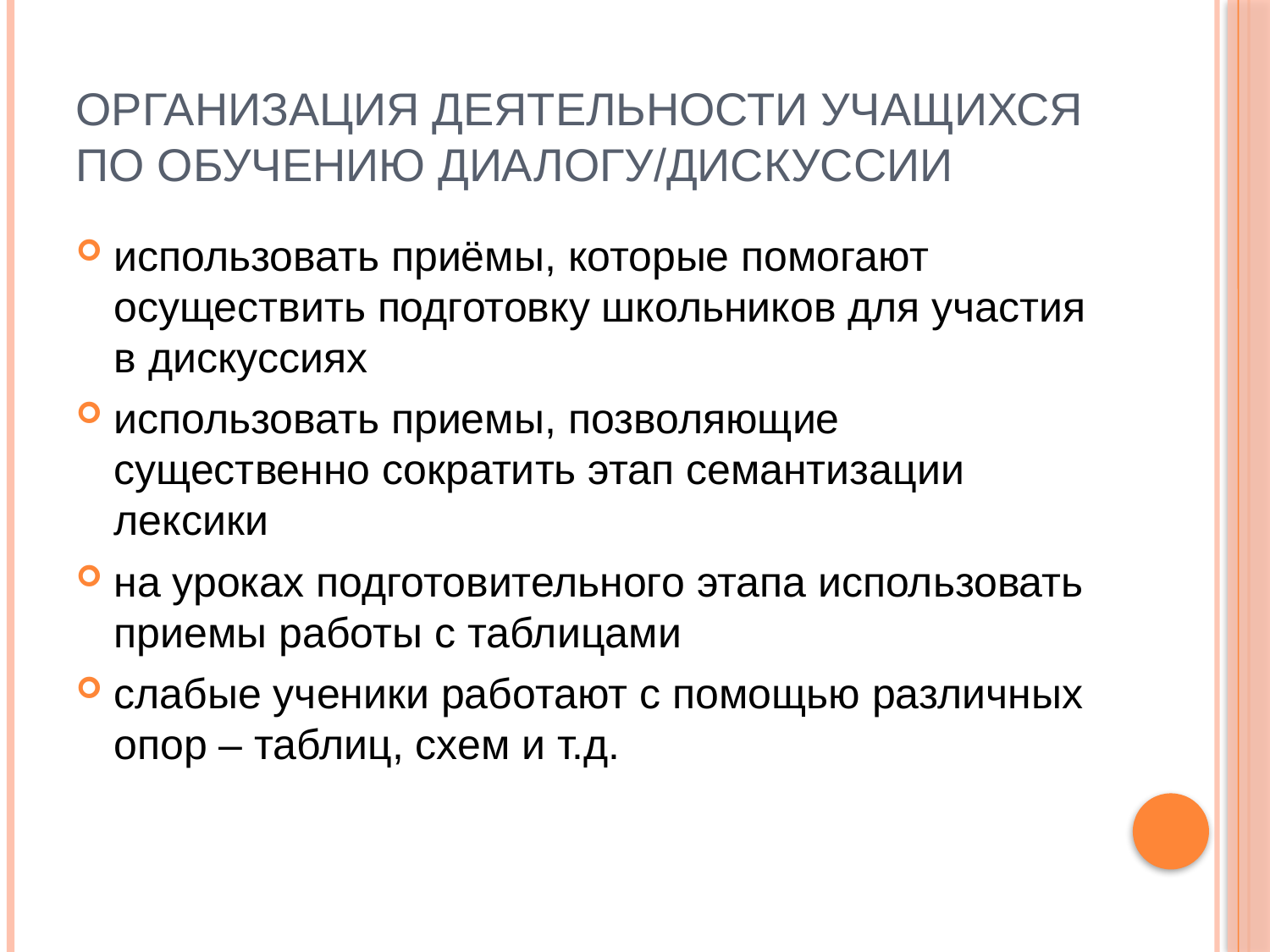

# Организация деятельности учащихся по обучению диалогу/дискуссии
использовать приёмы, которые помогают осуществить подготовку школьников для участия в дискуссиях
использовать приемы, позволяющие существенно сократить этап семантизации лексики
на уроках подготовительного этапа использовать приемы работы с таблицами
слабые ученики работают с помощью различных опор – таблиц, схем и т.д.